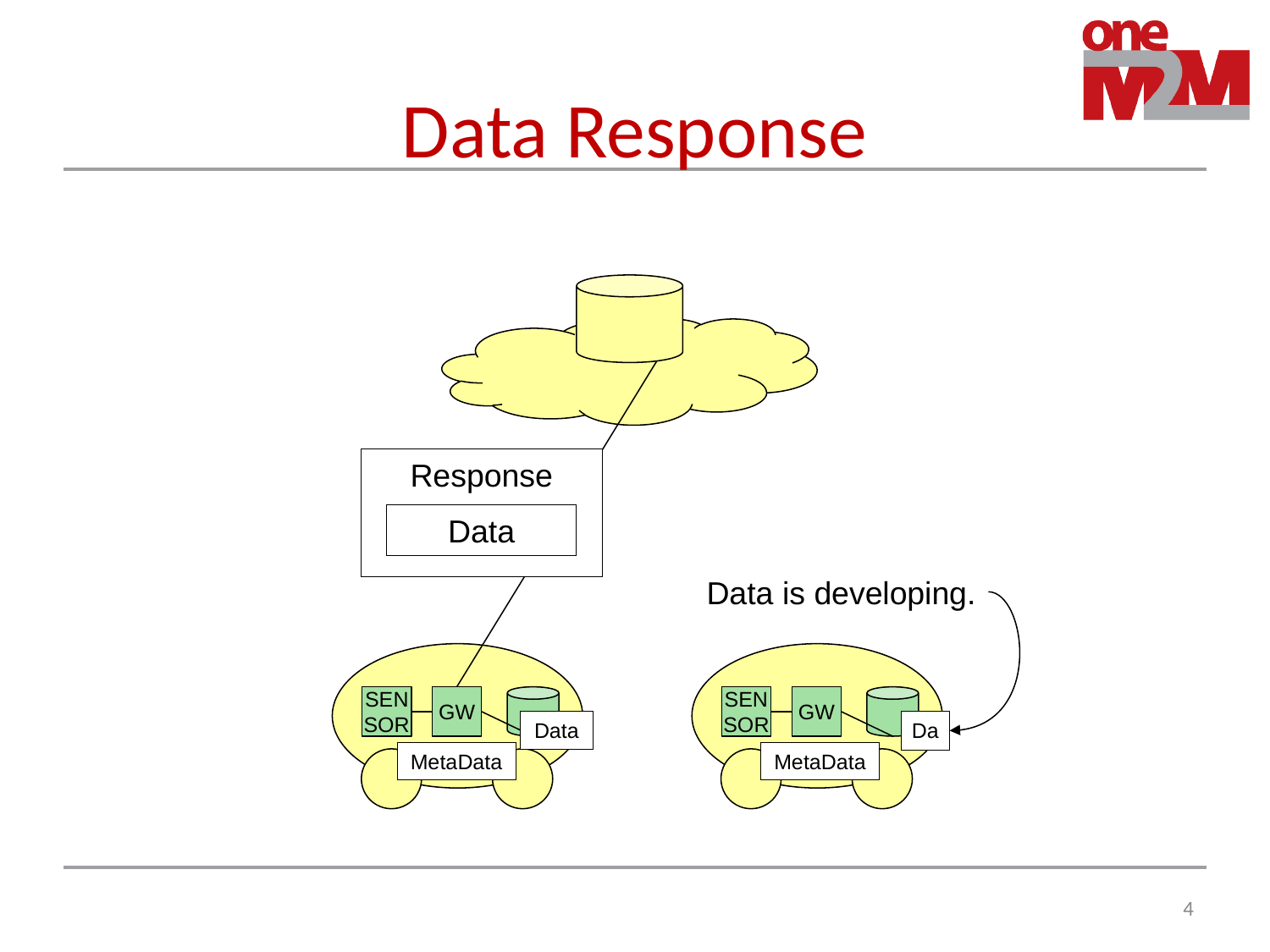

# Data Response

Response
Data
Data is developing.

SEN
SOR
GW

SEN
SOR
GW

Data
Da
MetaData
MetaData
4